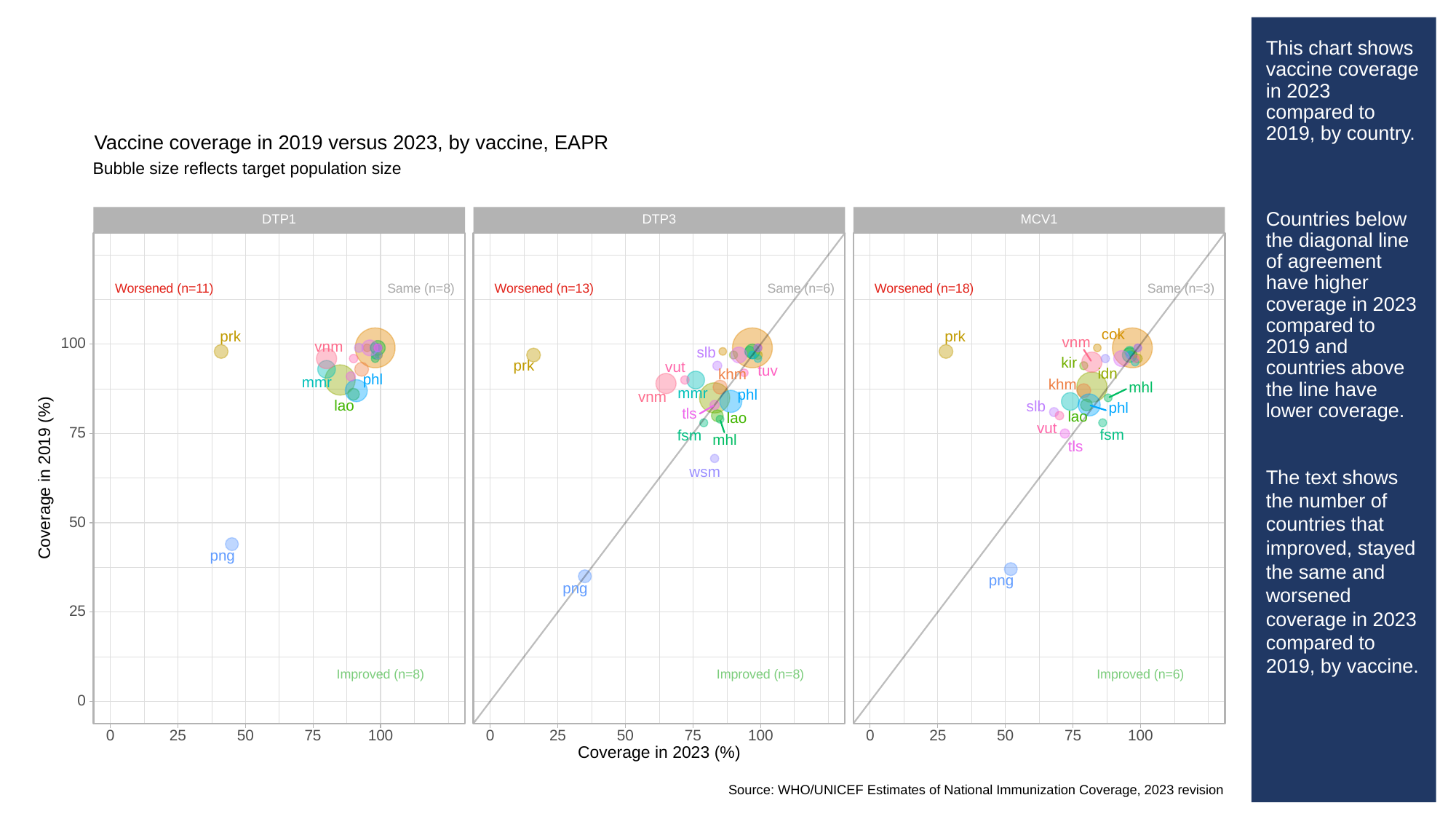

# This chart shows vaccine coverage in 2023 compared to 2019, by country.

Countries below the diagonal line of agreement have higher coverage in 2023 compared to 2019 and countries above the line have lower coverage.

The text shows the number of countries that improved, stayed the same and worsened coverage in 2023 compared to 2019, by vaccine.

Vaccine coverage in 2019 versus 2023, by vaccine, EAPR
Bubble size reflects target population size

MCV1
DTP3
DTP1

Worsened (n=11)
Same (n=8)
Worsened (n=13)
Same (n=6)
Worsened (n=18)
Same (n=3)

cok
prk
prk
100
vnm

vnm

slb

kir

prk

vut

tuv

idn
khm

phl

mmr

khm

mhl

phl

mmr

vnm

lao
slb
phl

tls

lao
lao

vut
75

fsm
fsm

mhl
tls

wsm
Coverage in 2019 (%)

50

png

png
png
25

Improved (n=8)
Improved (n=8)
Improved (n=6)
0

0
25
50
100
0
25
50
100
0
25
50
100
75
75
75
Coverage in 2023 (%)

Source: WHO/UNICEF Estimates of National Immunization Coverage, 2023 revision